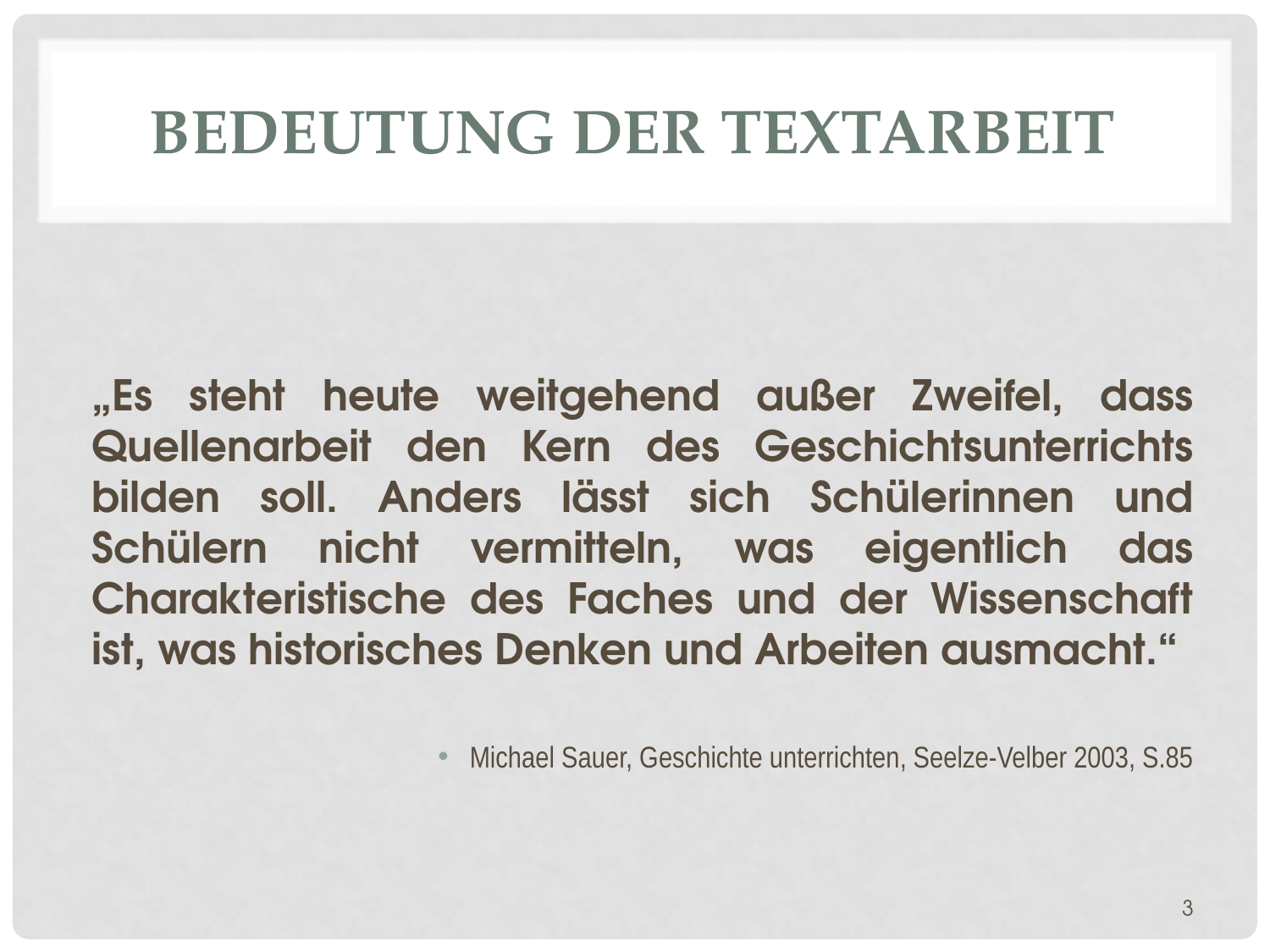

# Bedeutung der Textarbeit

„Es steht heute weitgehend außer Zweifel, dass Quellenarbeit den Kern des Geschichtsunterrichts bilden soll. Anders lässt sich Schülerinnen und Schülern nicht vermitteln, was eigentlich das Charakteristische des Faches und der Wissenschaft ist, was historisches Denken und Arbeiten ausmacht.“

Michael Sauer, Geschichte unterrichten, Seelze-Velber 2003, S.85

3